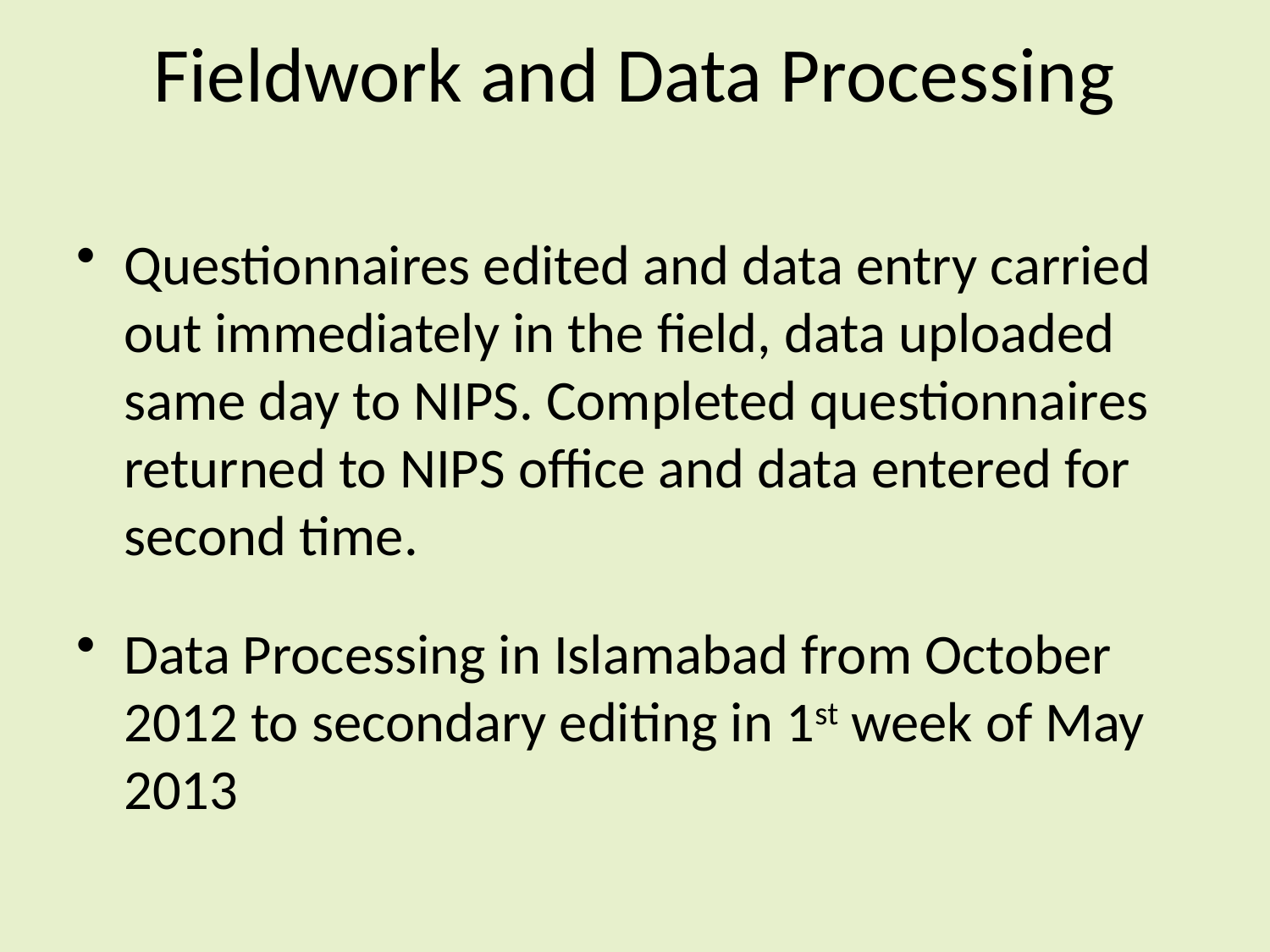

# Fieldwork and Data Processing
Questionnaires edited and data entry carried out immediately in the field, data uploaded same day to NIPS. Completed questionnaires returned to NIPS office and data entered for second time.
Data Processing in Islamabad from October 2012 to secondary editing in 1st week of May 2013